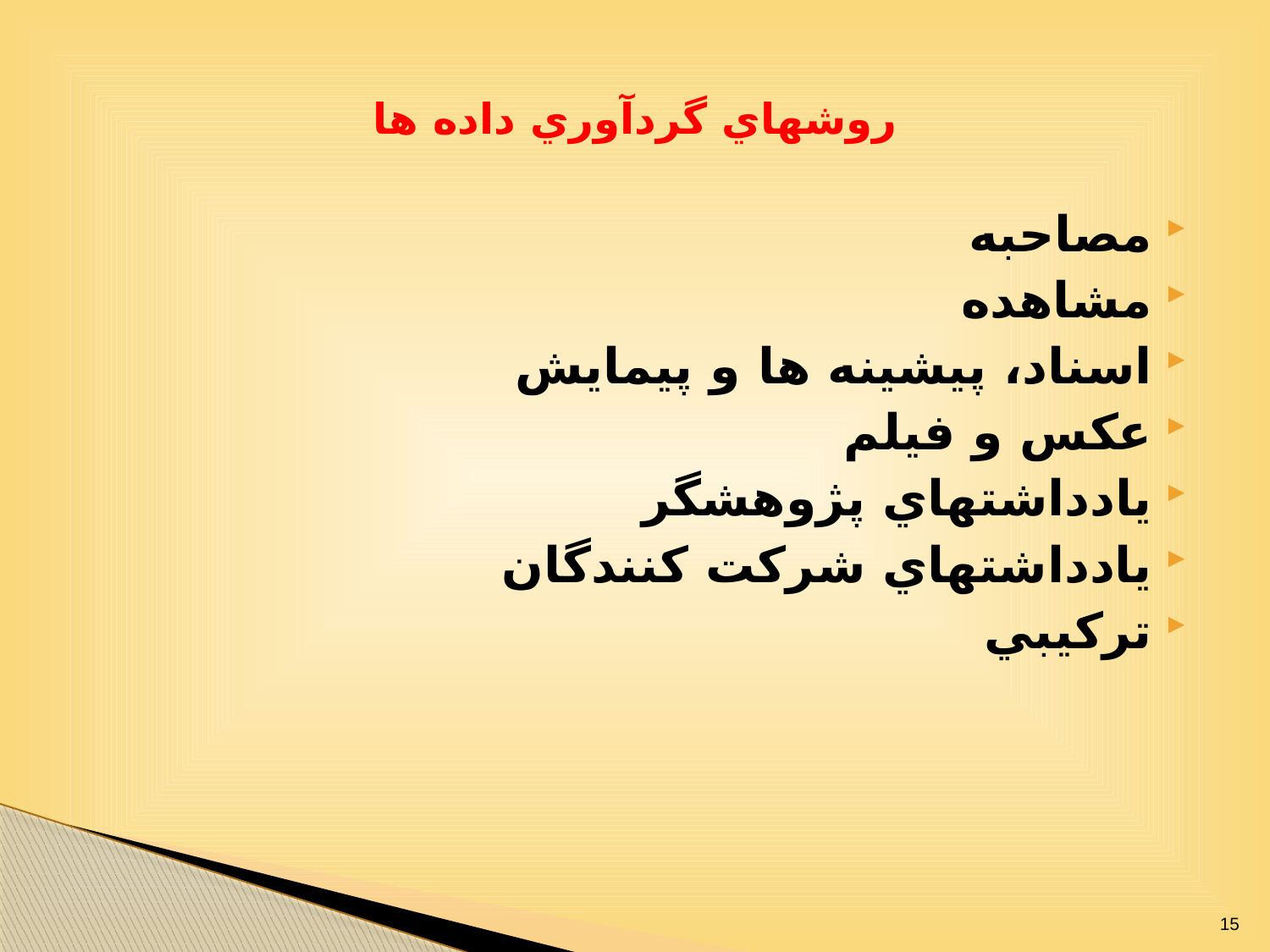

# روشهاي گردآوري داده ها
مصاحبه
مشاهده
اسناد، پيشينه ها و پيمايش
عکس و فيلم
يادداشتهاي پژوهشگر
يادداشتهاي شرکت کنندگان
ترکيبي
15